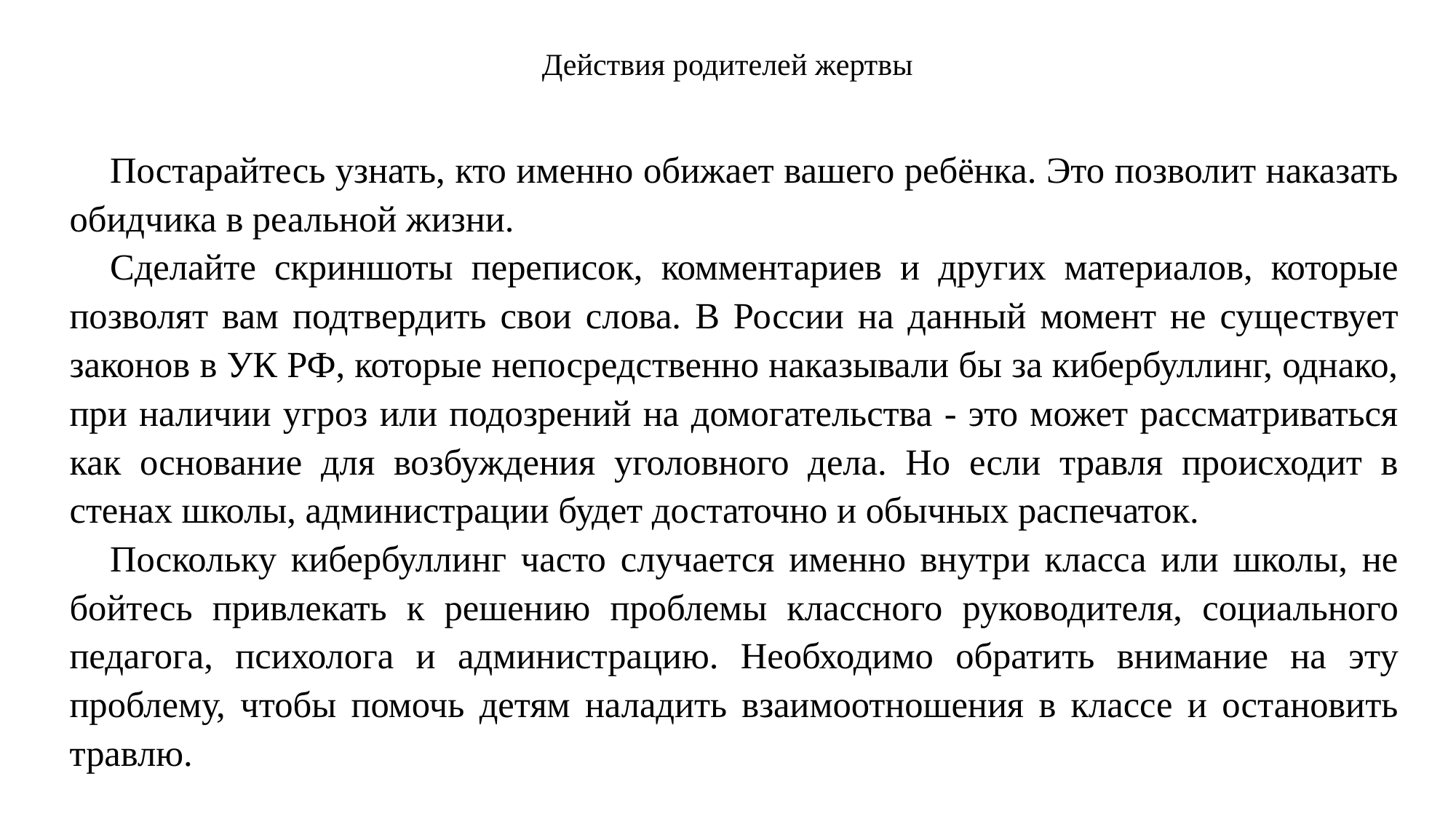

# Действия родителей жертвы
Постарайтесь узнать, кто именно обижает вашего ребёнка. Это позволит наказать обидчика в реальной жизни.
Сделайте скриншоты переписок, комментариев и других материалов, которые позволят вам подтвердить свои слова. В России на данный момент не существует законов в УК РФ, которые непосредственно наказывали бы за кибербуллинг, однако, при наличии угроз или подозрений на домогательства - это может рассматриваться как основание для возбуждения уголовного дела. Но если травля происходит в стенах школы, администрации будет достаточно и обычных распечаток.
Поскольку кибербуллинг часто случается именно внутри класса или школы, не бойтесь привлекать к решению проблемы классного руководителя, социального педагога, психолога и администрацию. Необходимо обратить внимание на эту проблему, чтобы помочь детям наладить взаимоотношения в классе и остановить травлю.